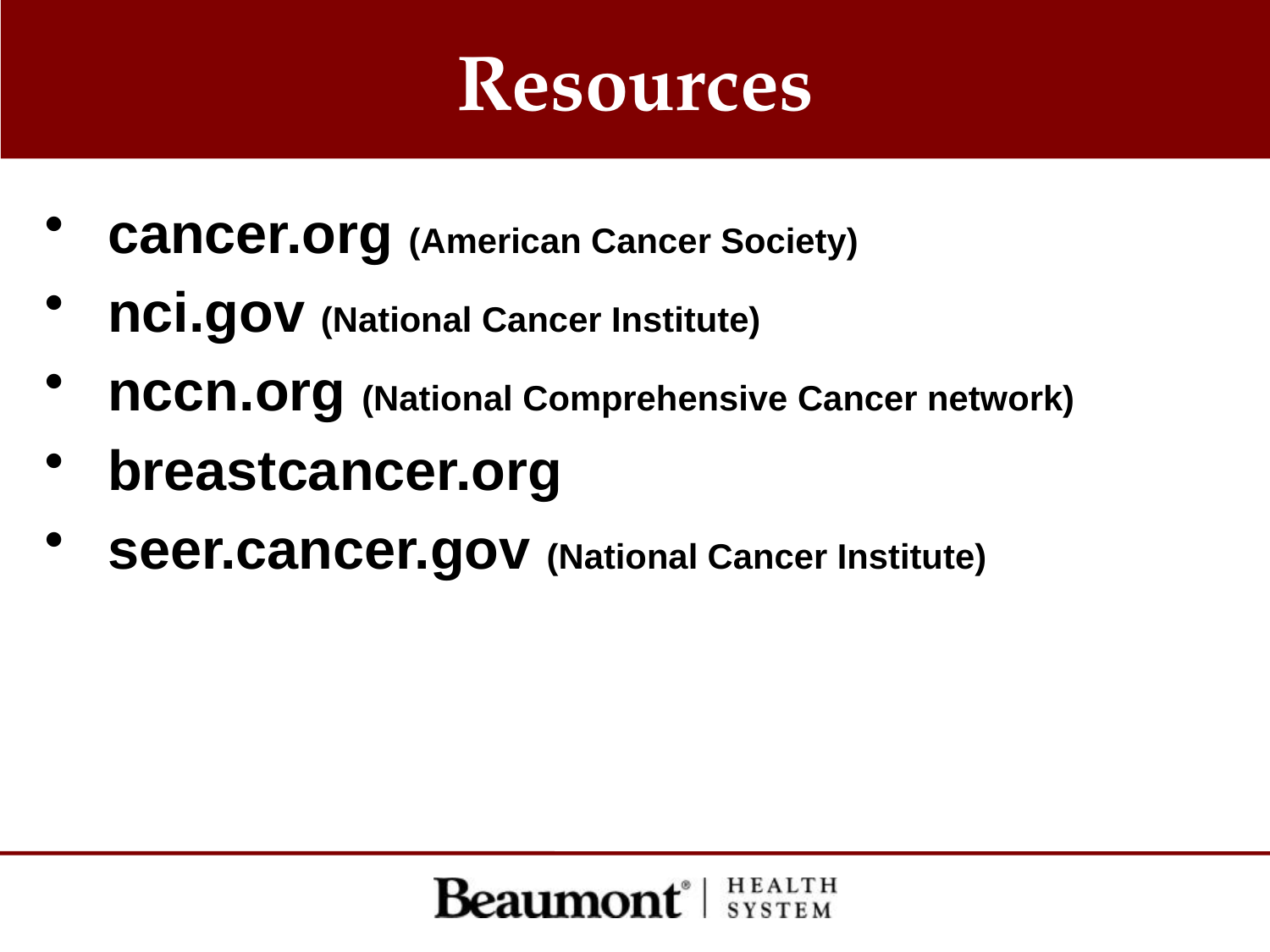

# Resources
 cancer.org (American Cancer Society)
 nci.gov (National Cancer Institute)
 nccn.org (National Comprehensive Cancer network)
 breastcancer.org
 seer.cancer.gov (National Cancer Institute)